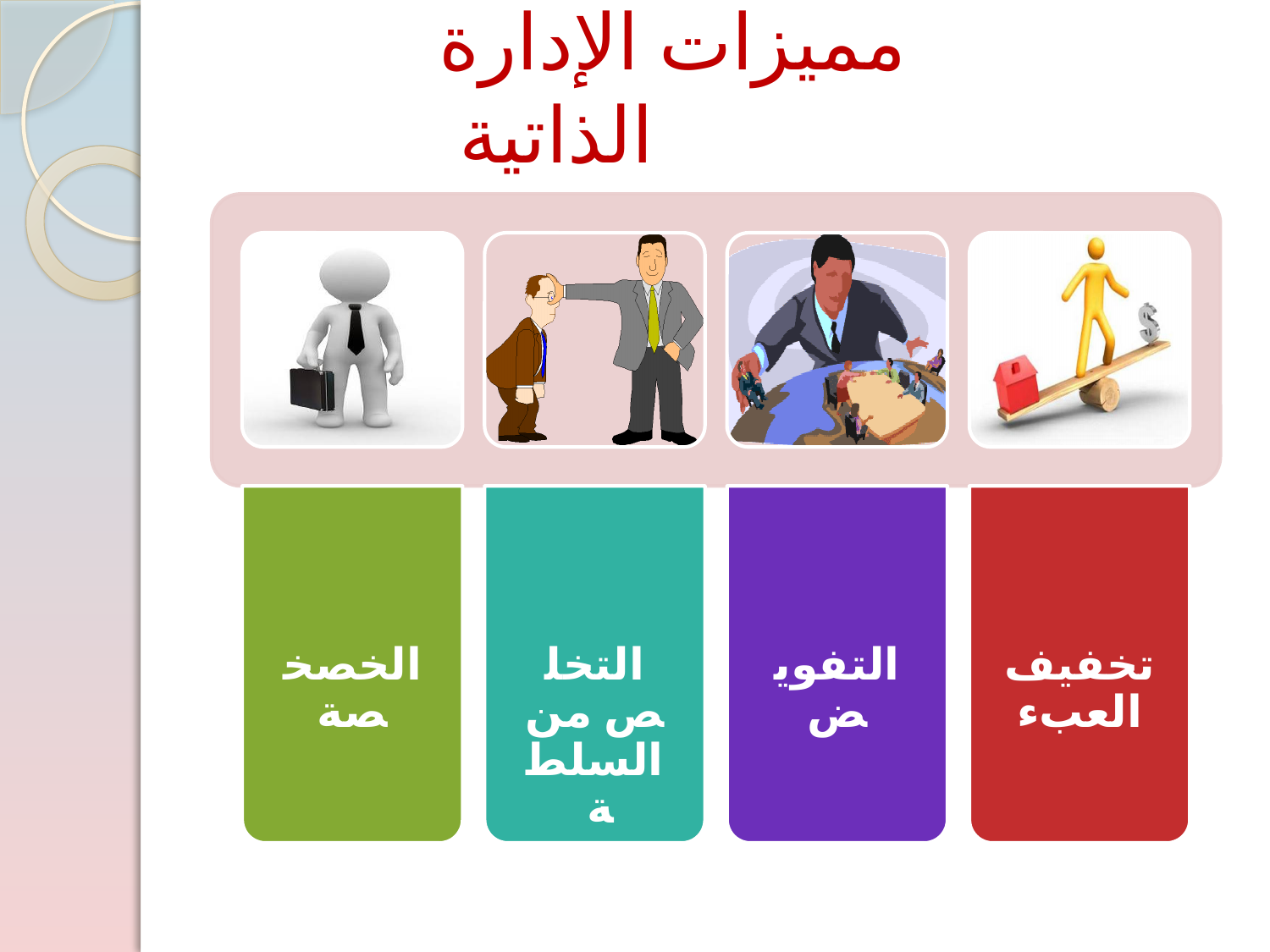

# مميزات الإدارة الذاتية

تخفيف العبء

التفويض

التخلص من السلطة

الخصخصة